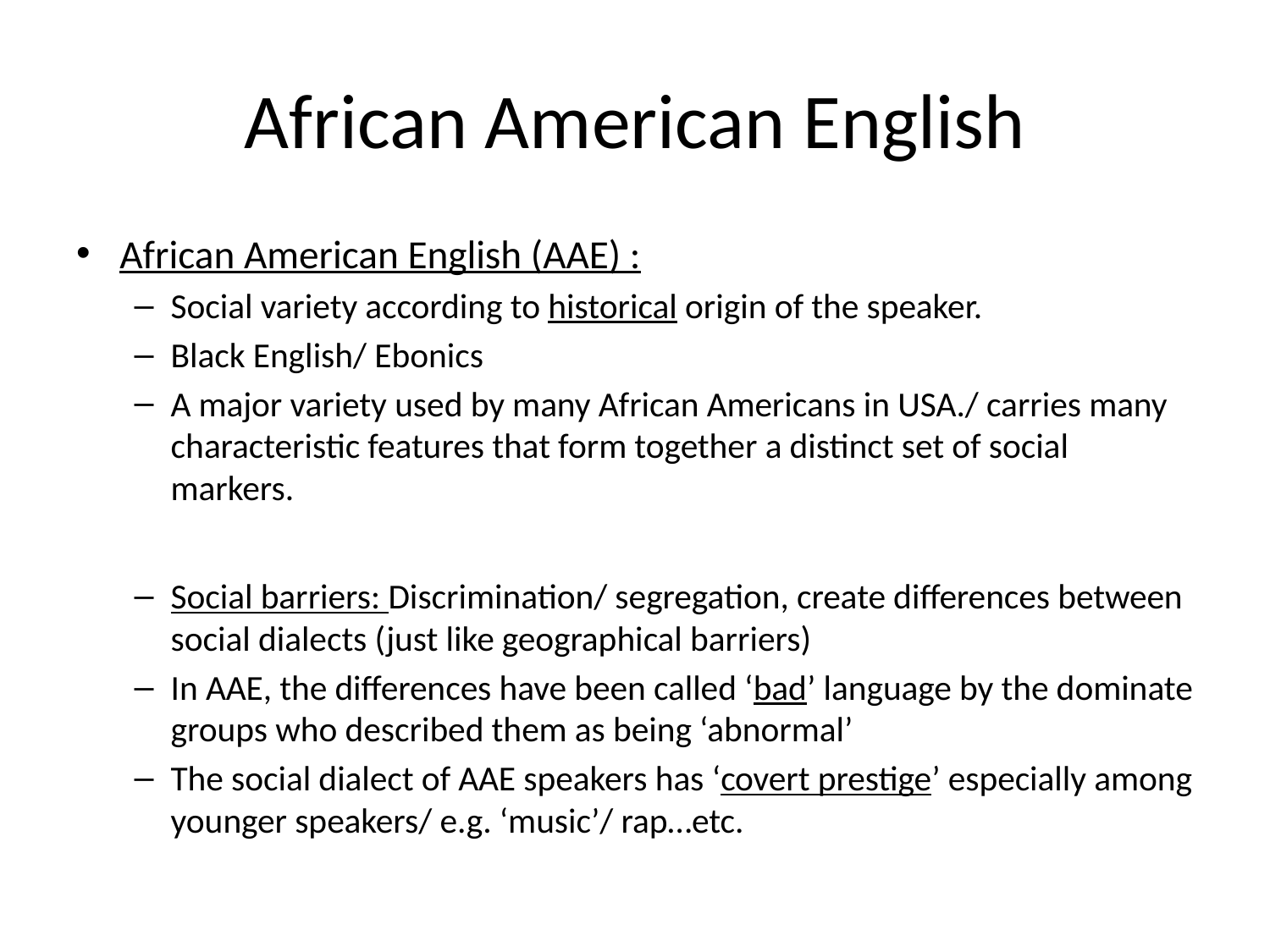

# African American English
African American English (AAE) :
Social variety according to historical origin of the speaker.
Black English/ Ebonics
A major variety used by many African Americans in USA./ carries many characteristic features that form together a distinct set of social markers.

Social barriers: Discrimination/ segregation, create differences between social dialects (just like geographical barriers)
In AAE, the differences have been called ‘bad’ language by the dominate groups who described them as being ‘abnormal’
The social dialect of AAE speakers has ‘covert prestige’ especially among younger speakers/ e.g. ‘music’/ rap…etc.